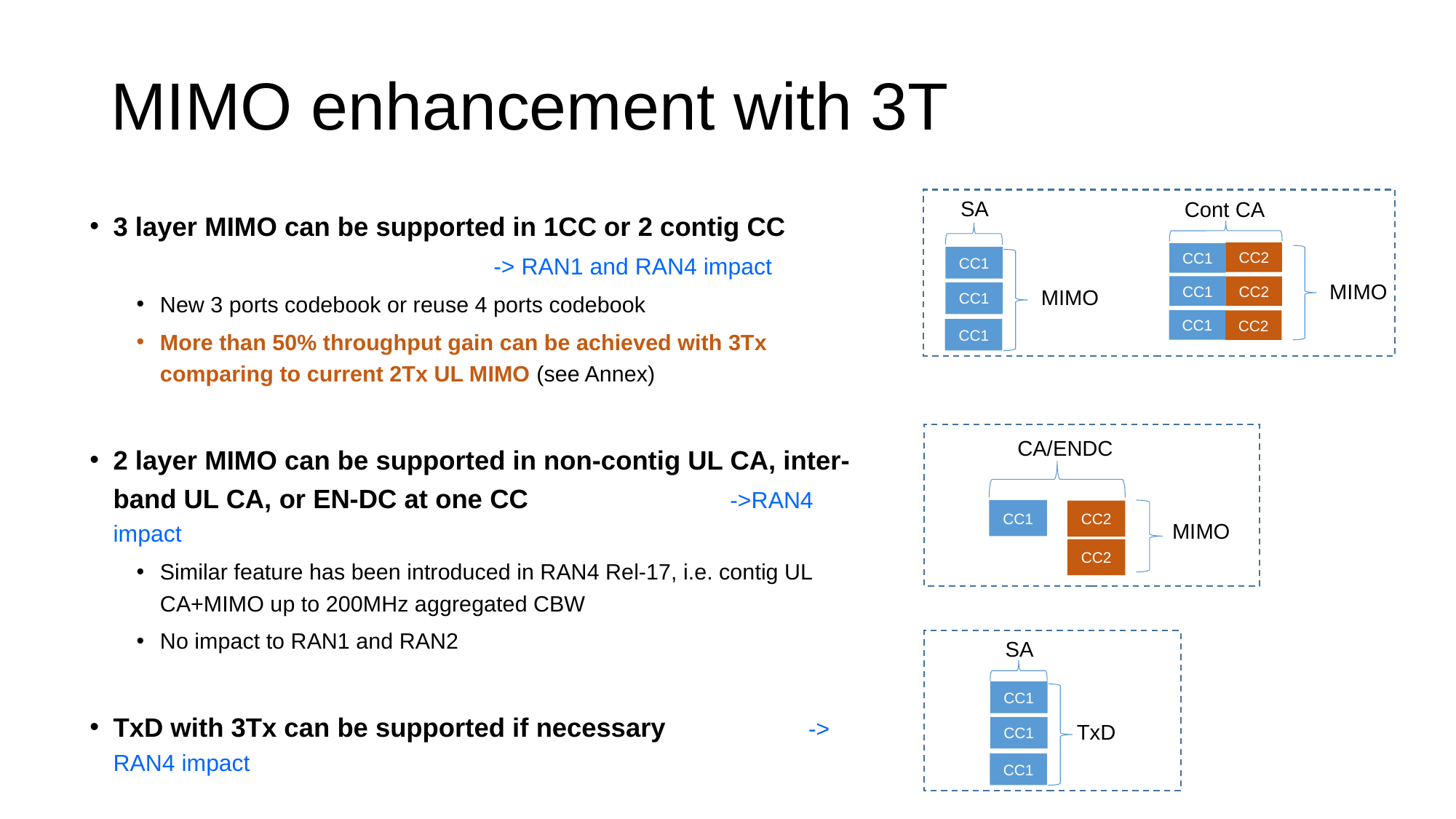

# MIMO enhancement with 3T

SA

CC1

MIMO
CC1
CC1

Cont CA
CC2
CC1

MIMO
CC1
CC2
CC1
CC2
3 layer MIMO can be supported in 1CC or 2 contig CC                                                                -> RAN1 and RAN4 impact
New 3 ports codebook or reuse 4 ports codebook
More than 50% throughput gain can be achieved with 3Tx comparing to current 2Tx UL MIMO (see Annex)

2 layer MIMO can be supported in non-contig UL CA, inter-band UL CA, or EN-DC at one CC                           ->RAN4 impact
Similar feature has been introduced in RAN4 Rel-17, i.e. contig UL CA+MIMO up to 200MHz aggregated CBW
No impact to RAN1 and RAN2

TxD with 3Tx can be supported if necessary                   -> RAN4 impact

CA/ENDC
CC1

CC2
MIMO
CC2

SA

CC1

TxD
CC1
CC1